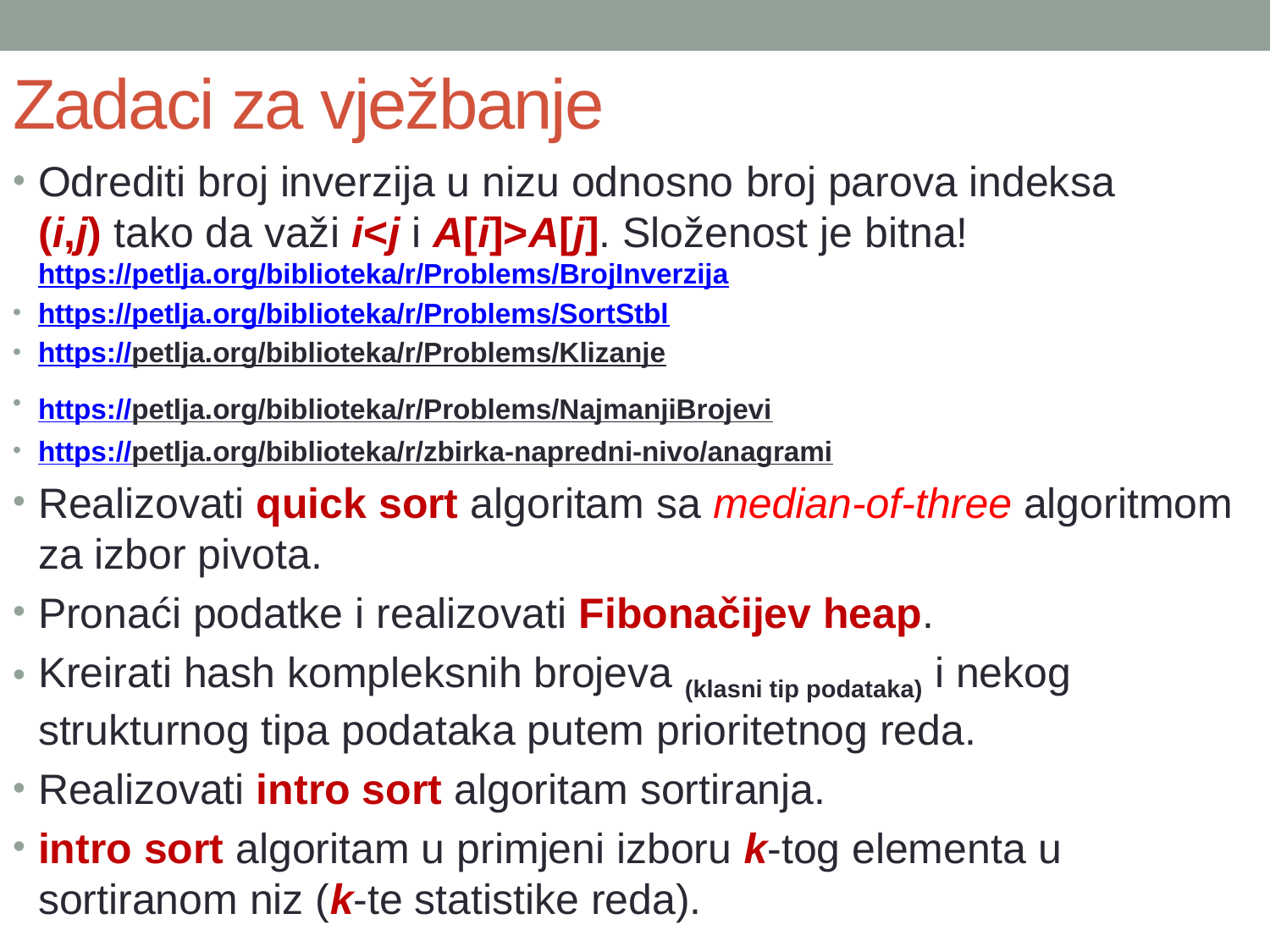

# Zadaci za vježbanje
Odrediti broj inverzija u nizu odnosno broj parova indeksa (i,j) tako da važi i<j i A[i]>A[j]. Složenost je bitna!
https://petlja.org/biblioteka/r/Problems/BrojInverzija
https://petlja.org/biblioteka/r/Problems/SortStbl
https://petlja.org/biblioteka/r/Problems/Klizanje
https://petlja.org/biblioteka/r/Problems/NajmanjiBrojevi
https://petlja.org/biblioteka/r/zbirka-napredni-nivo/anagrami
Realizovati quick sort algoritam sa median-of-three algoritmom za izbor pivota.
Pronaći podatke i realizovati Fibonačijev heap.
Kreirati hash kompleksnih brojeva (klasni tip podataka) i nekog strukturnog tipa podataka putem prioritetnog reda.
Realizovati intro sort algoritam sortiranja.
intro sort algoritam u primjeni izboru k-tog elementa u sortiranom niz (k-te statistike reda).